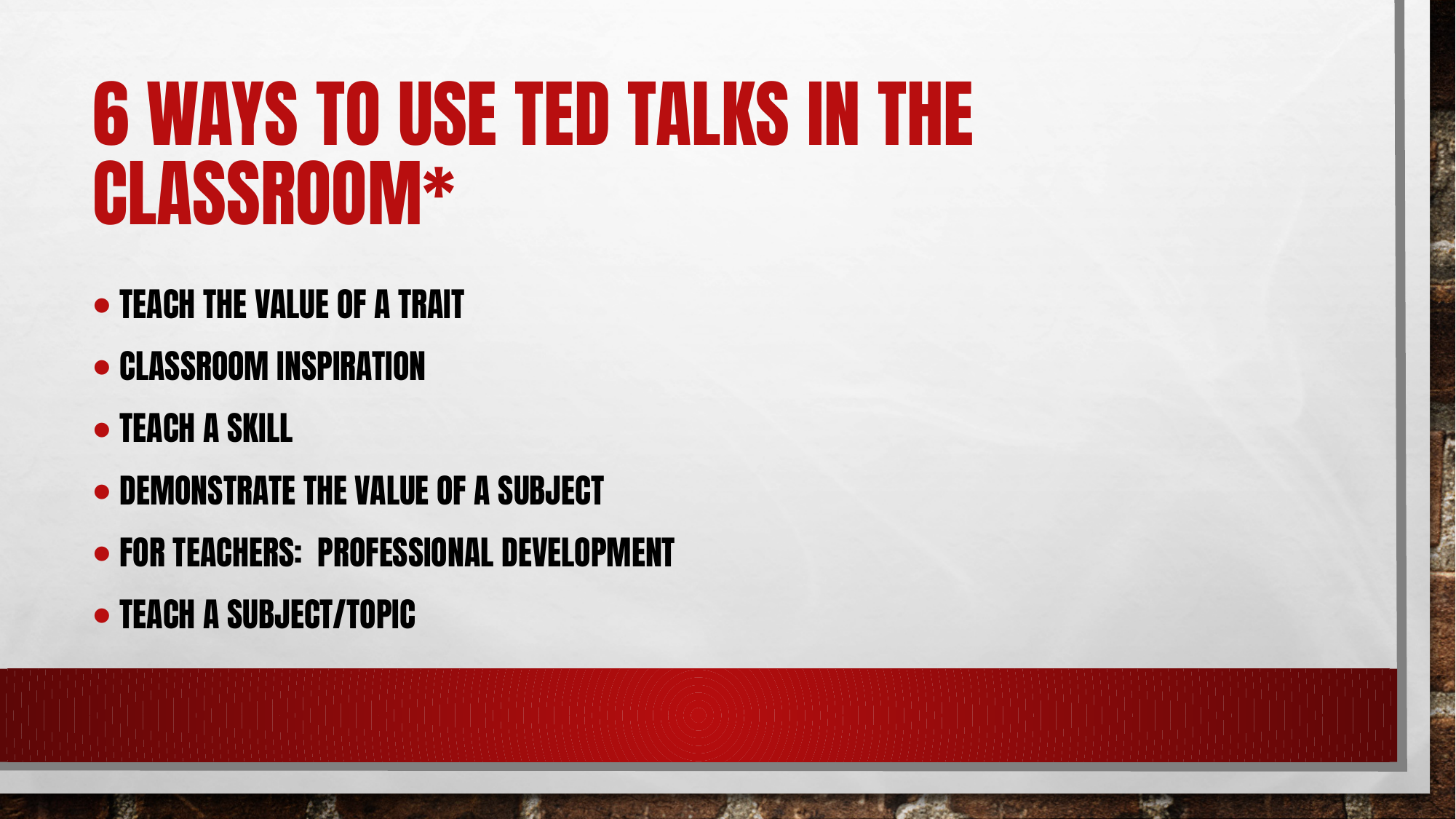

# 6 ways to use ted talks in the classroom*
Teach the value of a trait
Classroom Inspiration
Teach a Skill
Demonstrate the value of a subject
For Teachers:  Professional development
Teach a subject/Topic